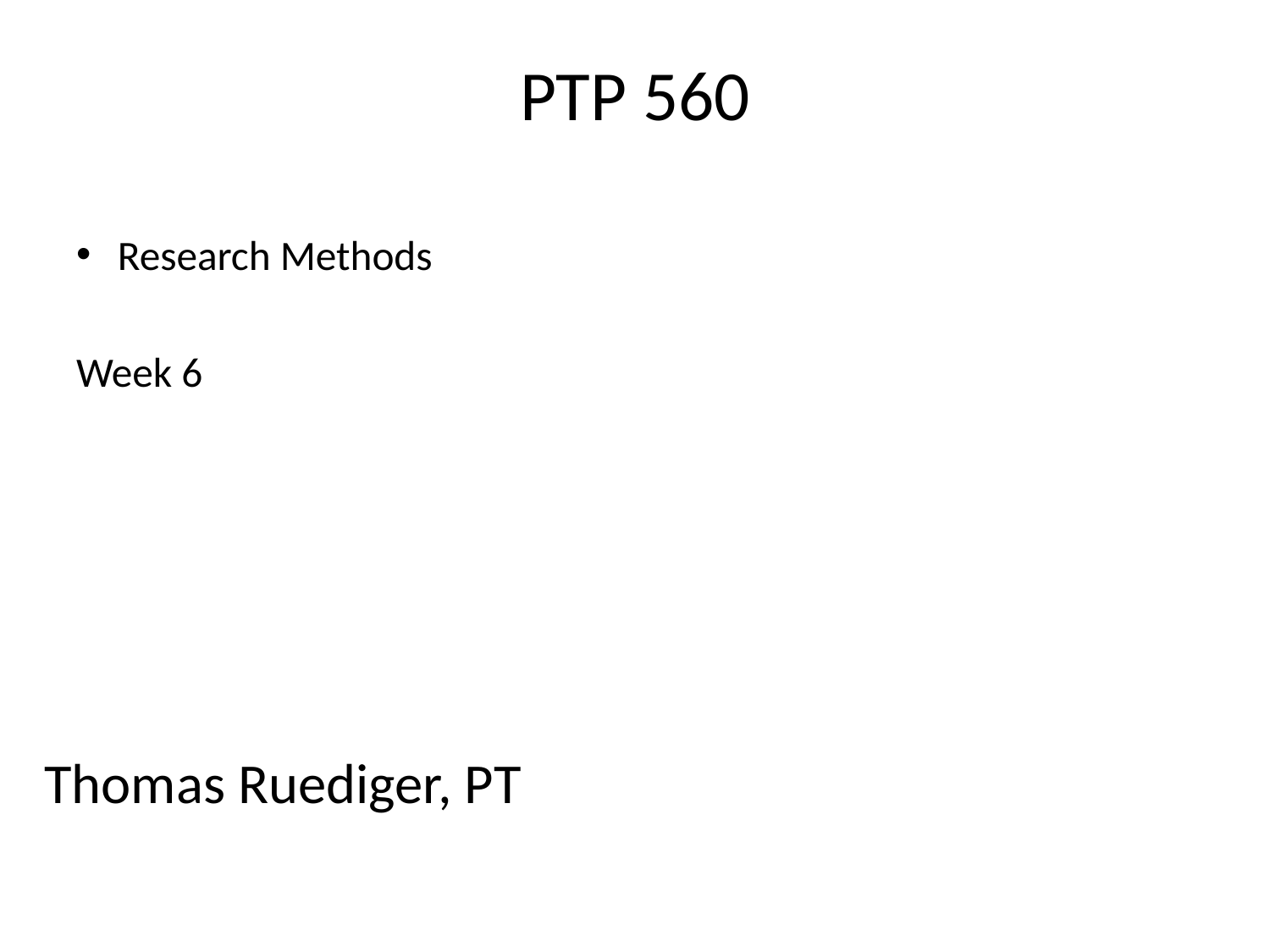

# PTP 560
Research Methods

Week 6

Thomas Ruediger, PT